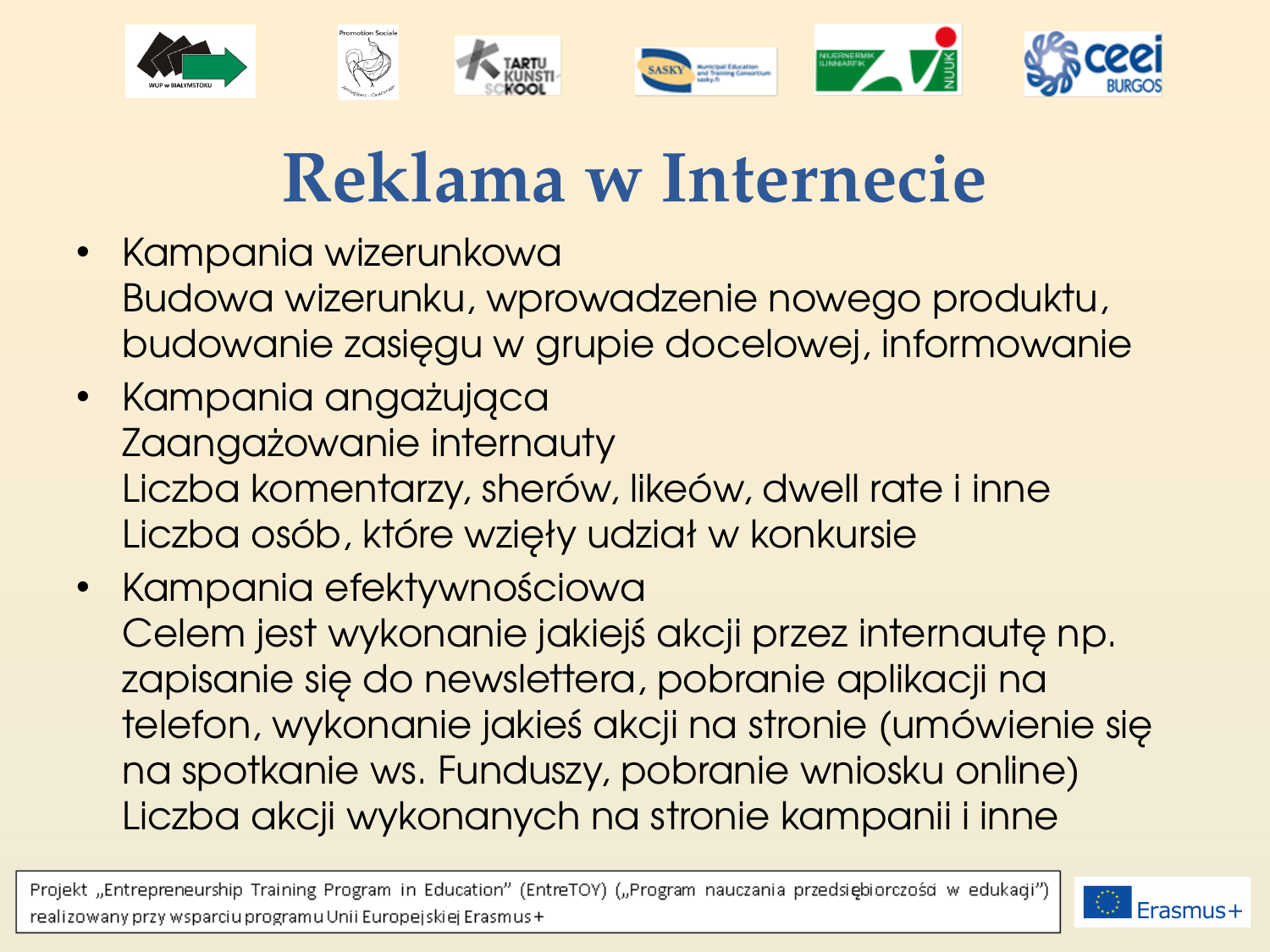

# Reklama w Internecie
Kampania wizerunkowa
Budowa wizerunku, wprowadzenie nowego produktu, budowanie zasięgu w grupie docelowej, informowanie
Kampania angażująca
Zaangażowanie internauty
Liczba komentarzy, sherów, likeów, dwell rate i inne
Liczba osób, które wzięły udział w konkursie
Kampania efektywnościowa
Celem jest wykonanie jakiejś akcji przez internautę np. zapisanie się do newslettera, pobranie aplikacji na telefon, wykonanie jakieś akcji na stronie (umówienie się na spotkanie ws. Funduszy, pobranie wniosku online) Liczba akcji wykonanych na stronie kampanii i inne